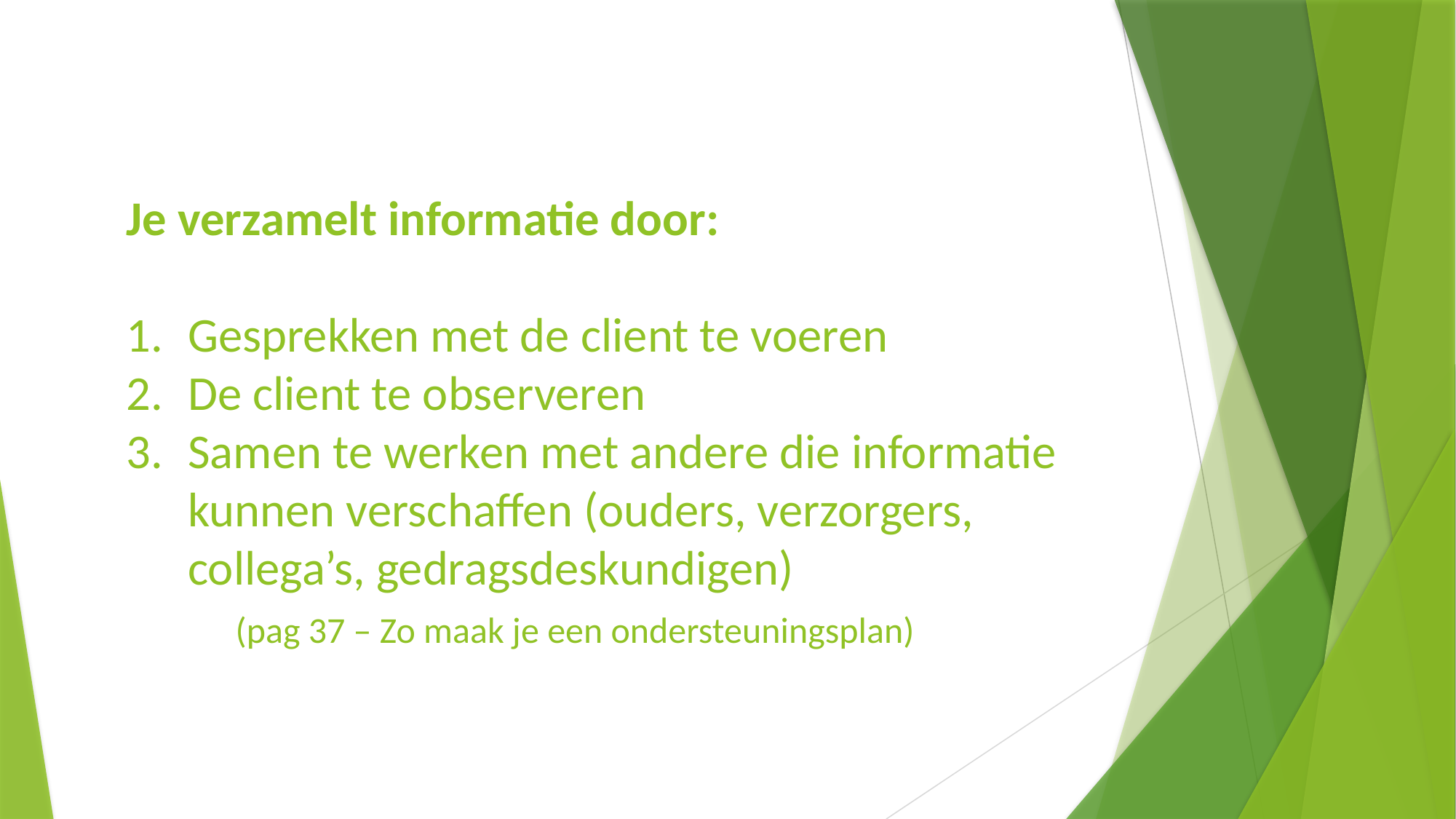

#
Je verzamelt informatie door:

Gesprekken met de client te voeren
De client te observeren
Samen te werken met andere die informatie kunnen verschaffen (ouders, verzorgers, collega’s, gedragsdeskundigen)
	(pag 37 – Zo maak je een ondersteuningsplan)